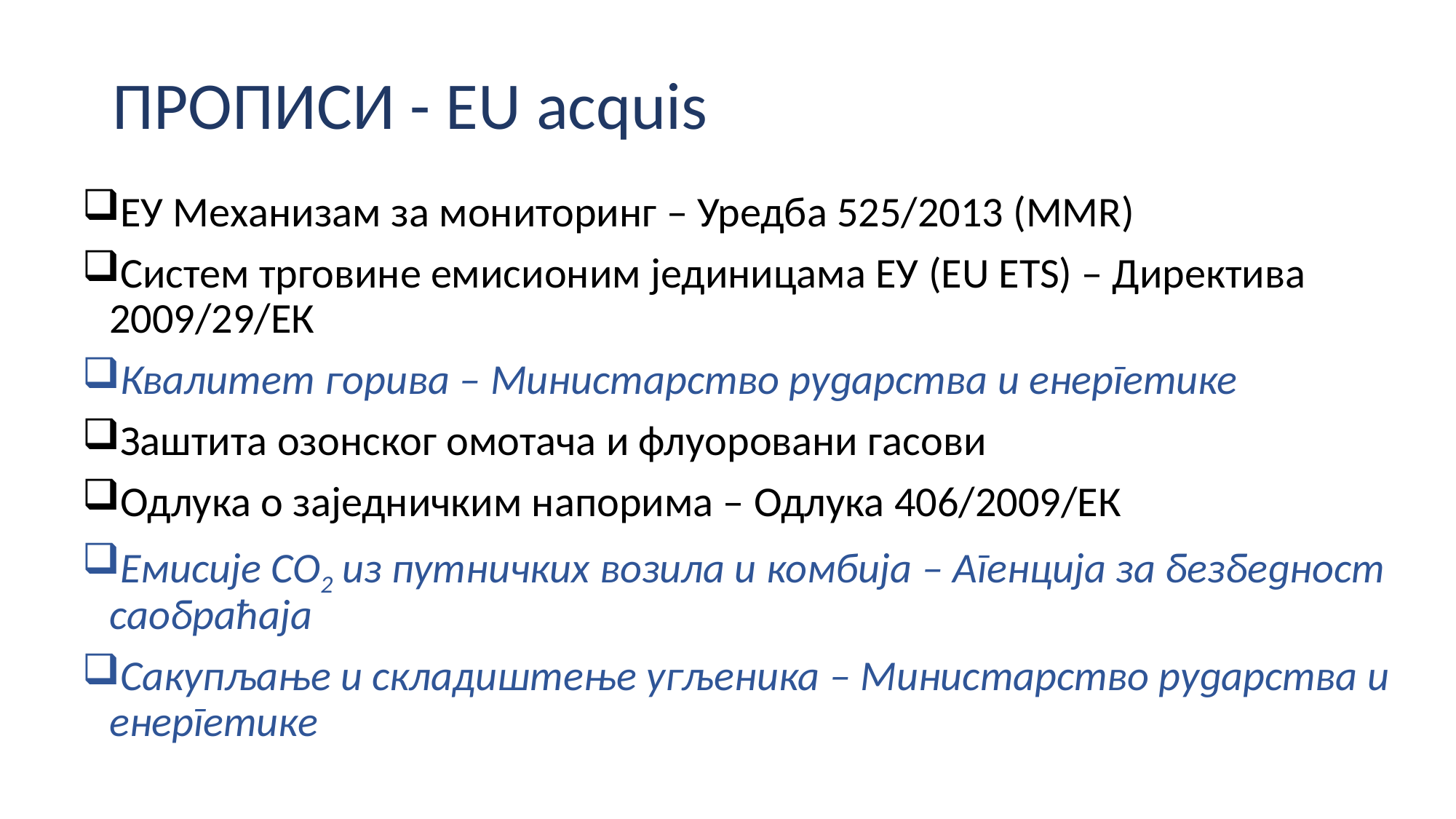

# ПРОПИСИ - EU acquis
ЕУ Механизам за мониторинг – Уредба 525/2013 (MMR)
Систем трговине емисионим јединицама ЕУ (EU ETS) – Директива 2009/29/ЕК
Квалитет горива – Министарство рударства и енергетике
Заштита озонског омотача и флуоровани гасови
Одлука о заједничким напорима – Одлука 406/2009/ЕК
Емисије CO2 из путничких возила и комбија – Агенција за безбедност саобраћаја
Сакупљање и складиштење угљеника – Министарство рударства и енергетике